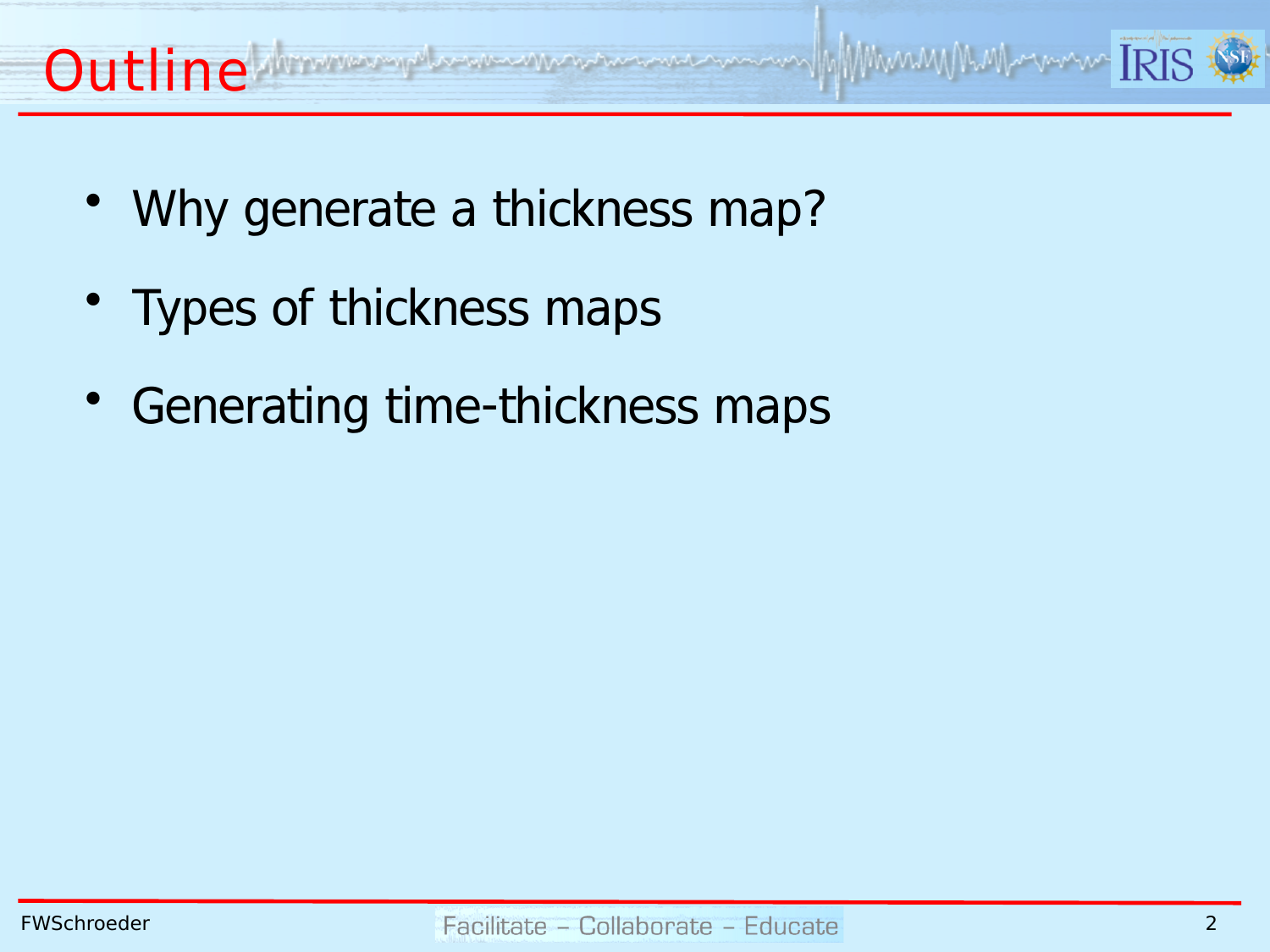

# Outline
Why generate a thickness map?
Types of thickness maps
Generating time-thickness maps